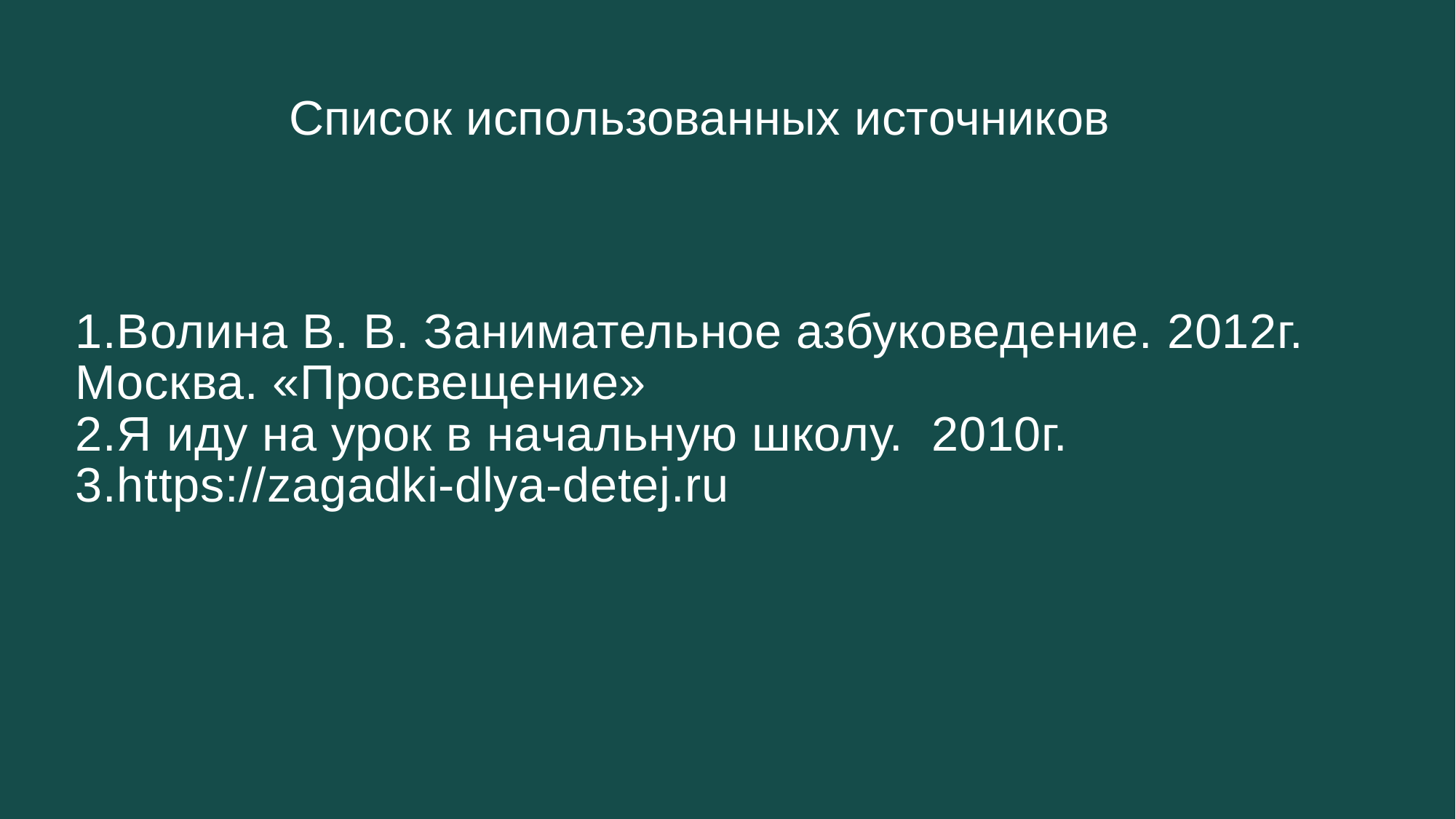

Список использованных источников
# 1.Волина В. В. Занимательное азбуковедение. 2012г. Москва. «Просвещение» 2.Я иду на урок в начальную школу.  2010г. 3.https://zagadki-dlya-detej.ru